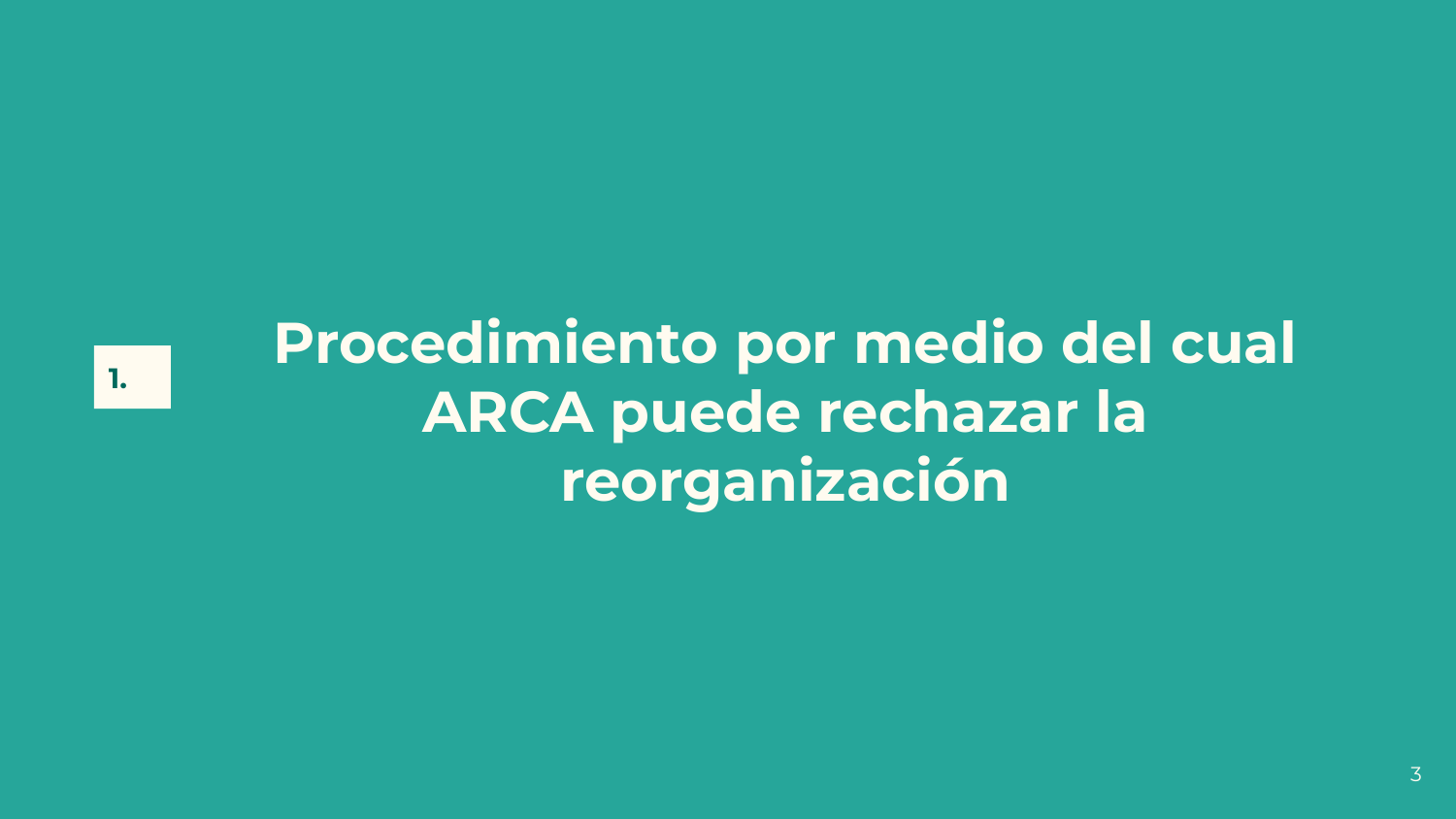

# Procedimiento por medio del cual ARCA puede rechazar la reorganización
1.
3